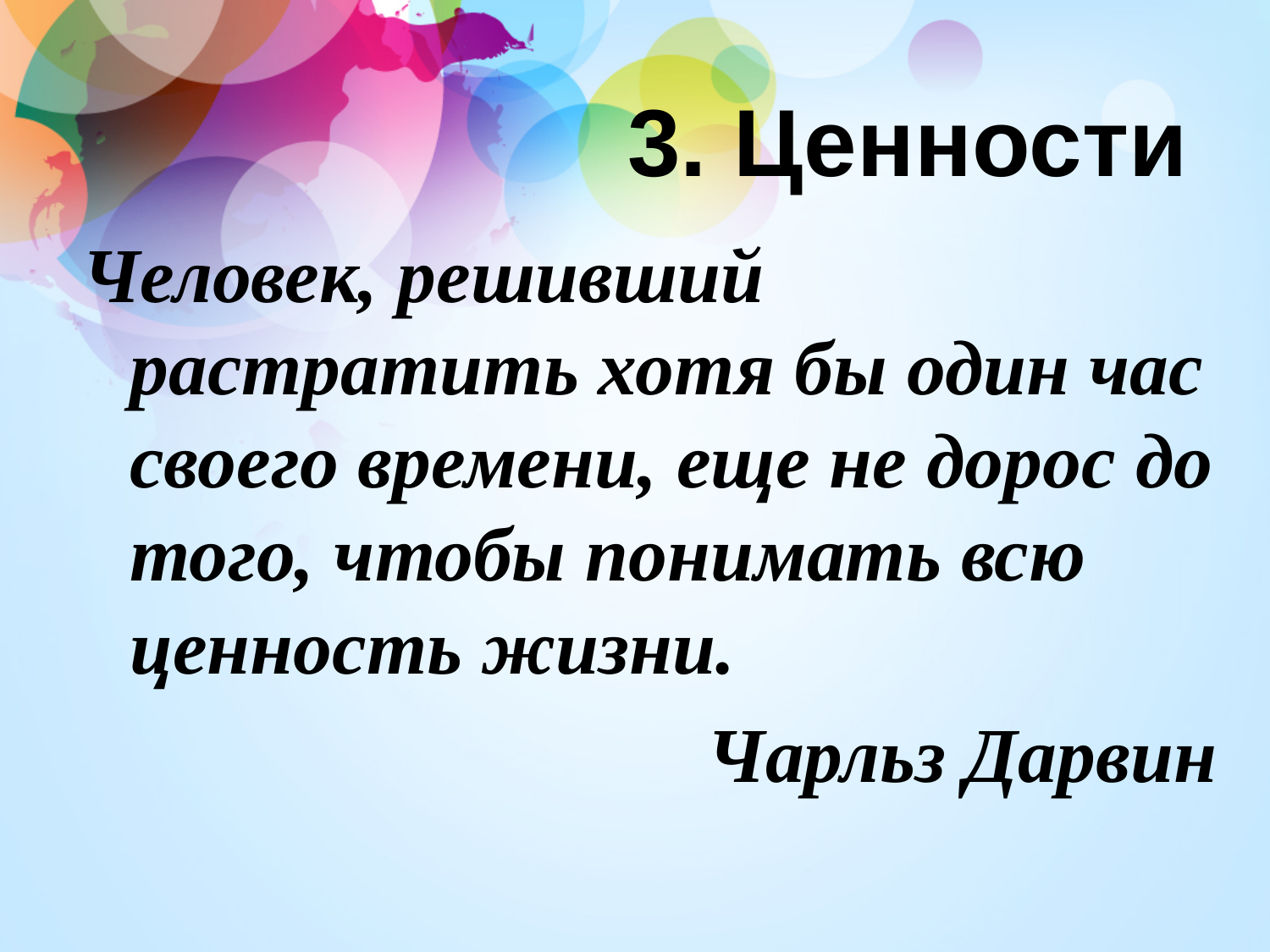

# 3. Ценности
Человек, решивший растратить хотя бы один час своего времени, еще не дорос до того, чтобы понимать всю ценность жизни.
Чарльз Дарвин